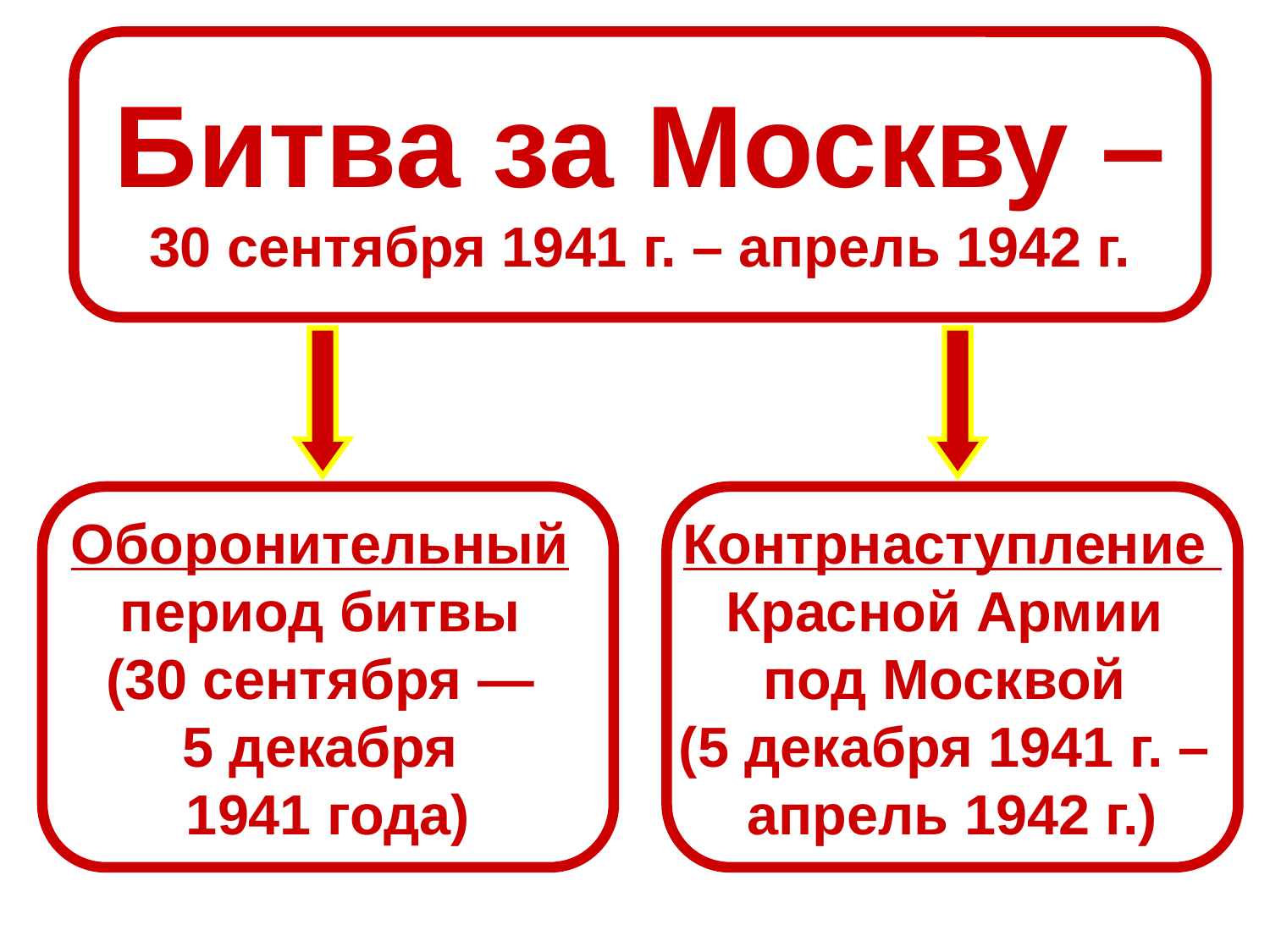

Битва за Москву –
30 сентября 1941 г. – апрель 1942 г.

Оборонительный
период битвы
(30 сентября —
5 декабря
1941 года)
Контрнаступление
Красной Армии
под Москвой
(5 декабря 1941 г. –
апрель 1942 г.)